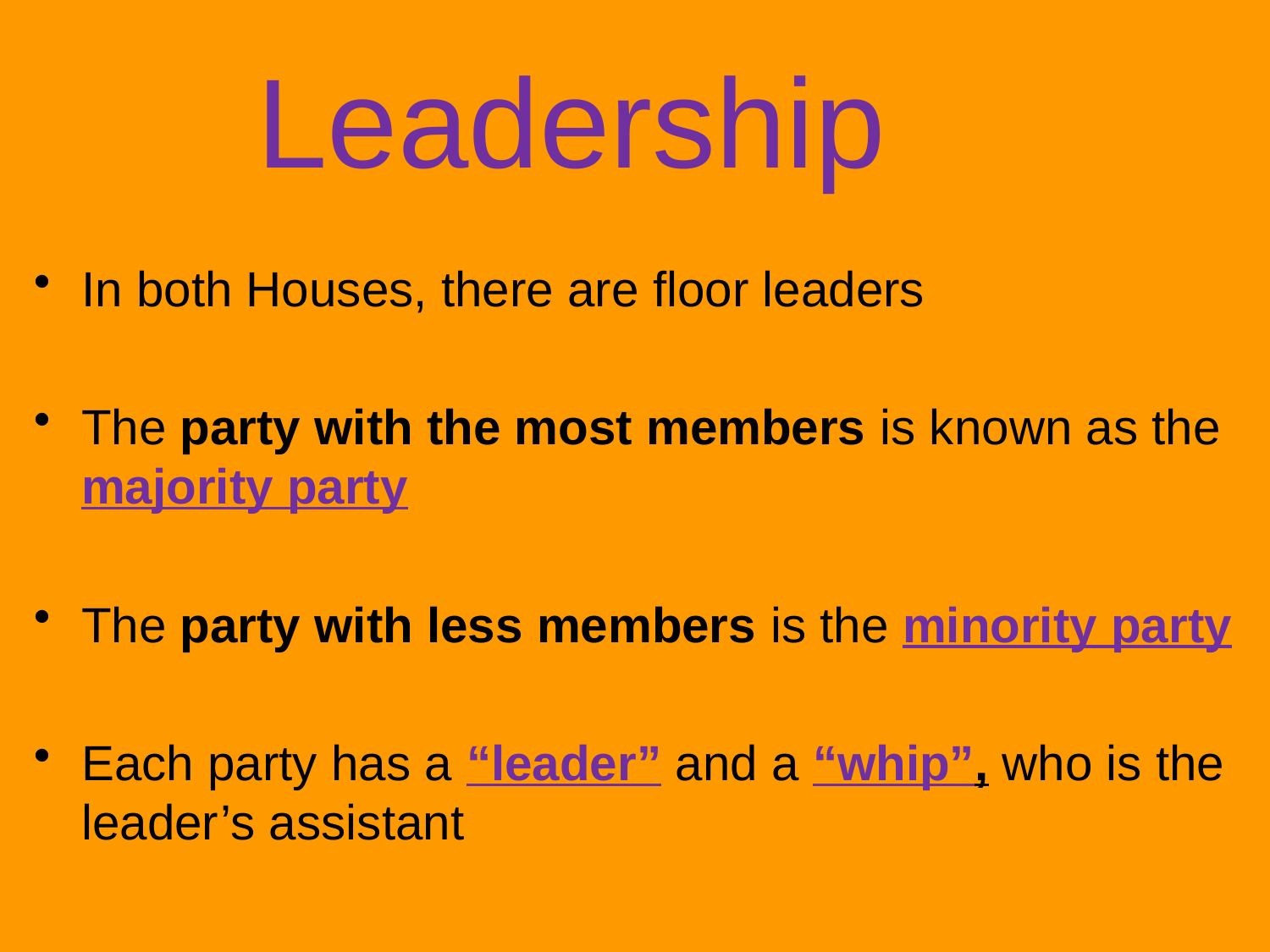

Leadership

In both Houses, there are floor leaders

The party with the most members is known as the majority party

The party with less members is the minority party

Each party has a “leader” and a “whip”, who is the leader’s assistant